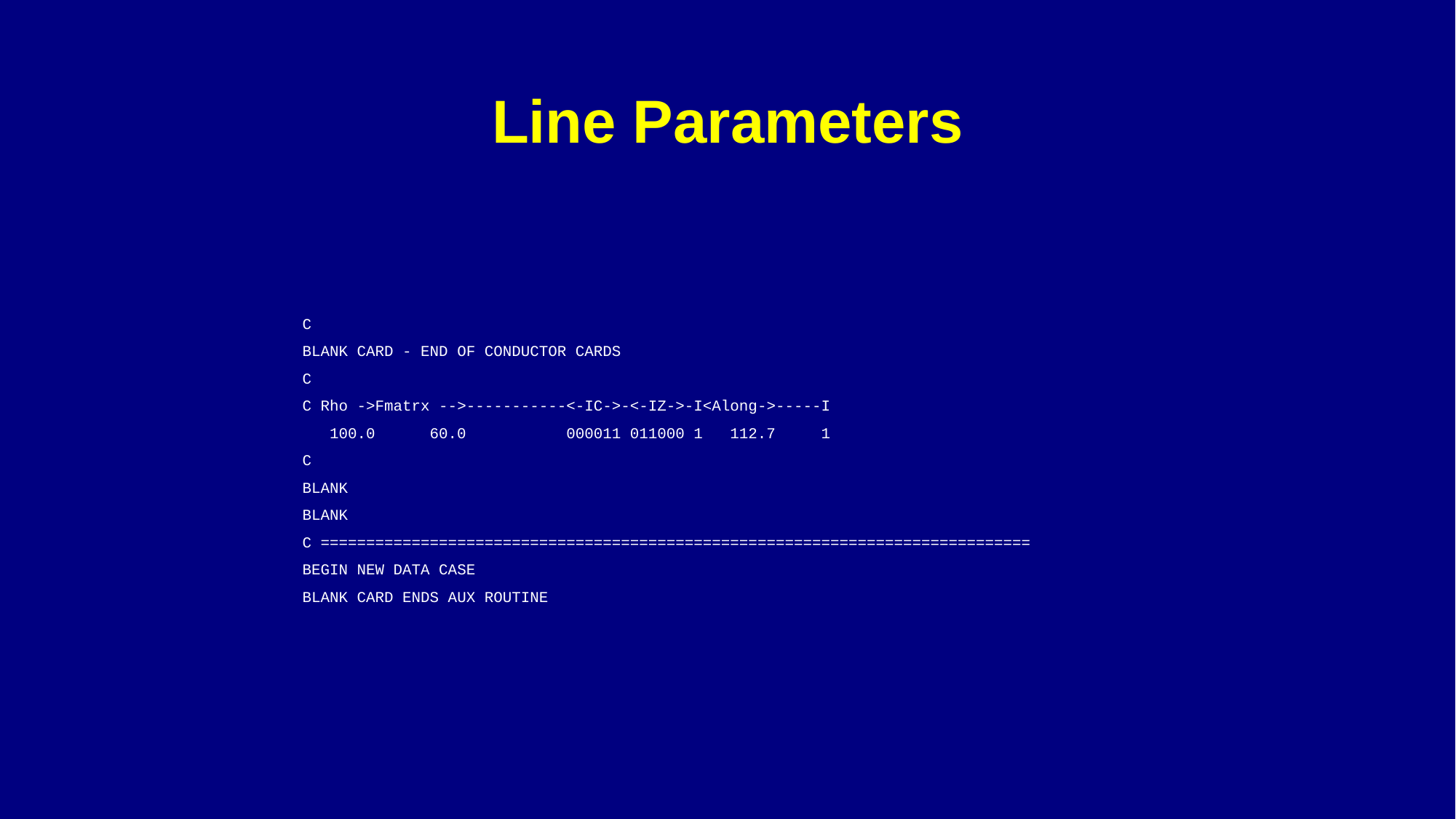

# Line Parameters
C
BLANK CARD - END OF CONDUCTOR CARDS
C
C Rho ->Fmatrx -->-----------<-IC->-<-IZ->-I<Along->-----I
   100.0      60.0           000011 011000 1   112.7     1
C
BLANK
BLANK
C ==============================================================================
BEGIN NEW DATA CASE
BLANK CARD ENDS AUX ROUTINE